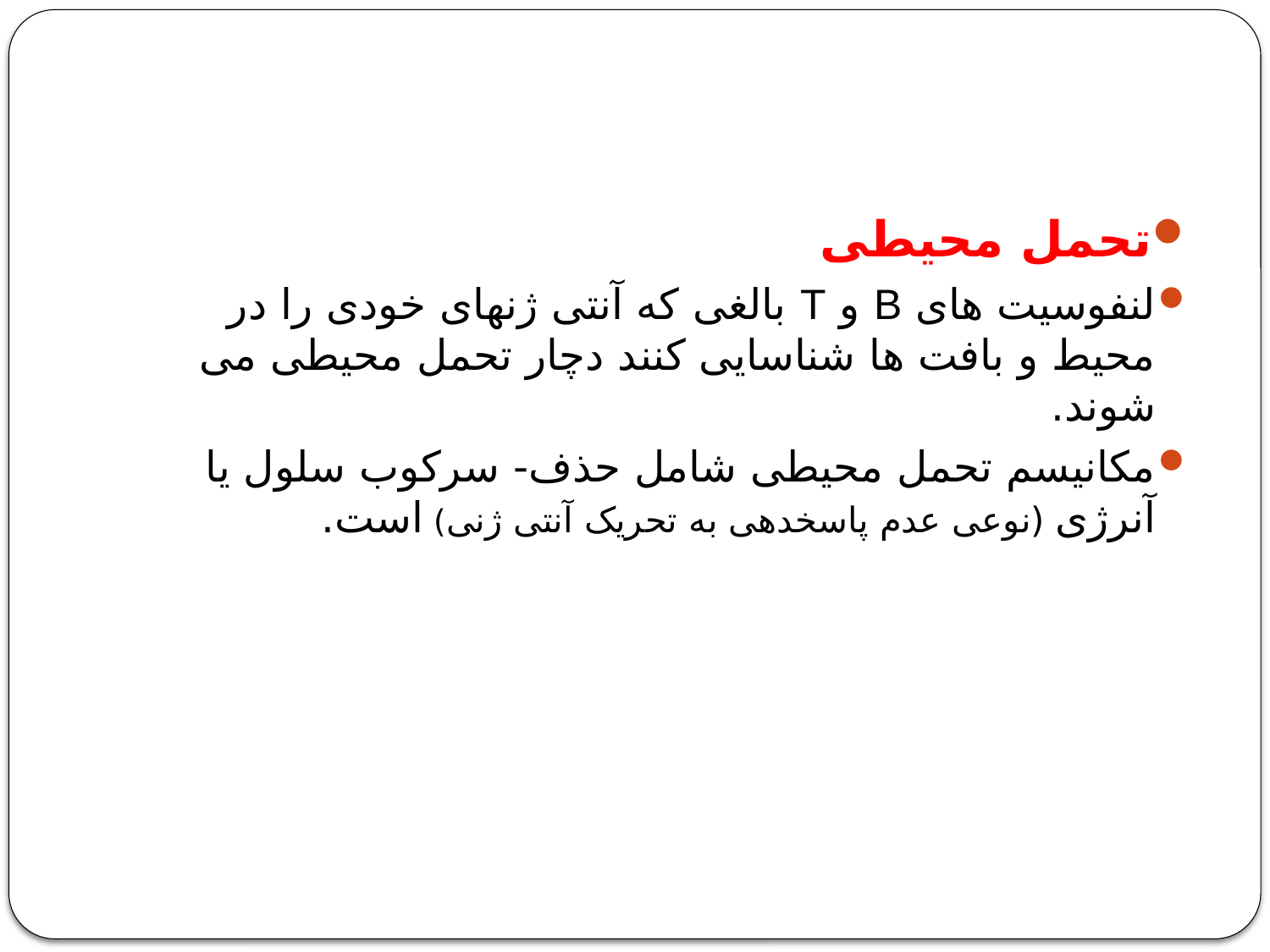

#
تحمل محیطی
لنفوسیت های B و T بالغی که آنتی ژنهای خودی را در محیط و بافت ها شناسایی کنند دچار تحمل محیطی می شوند.
مکانیسم تحمل محیطی شامل حذف- سرکوب سلول یا آنرژی (نوعى عدم پاسخدهى به تحریک آنتی ژنى) است.